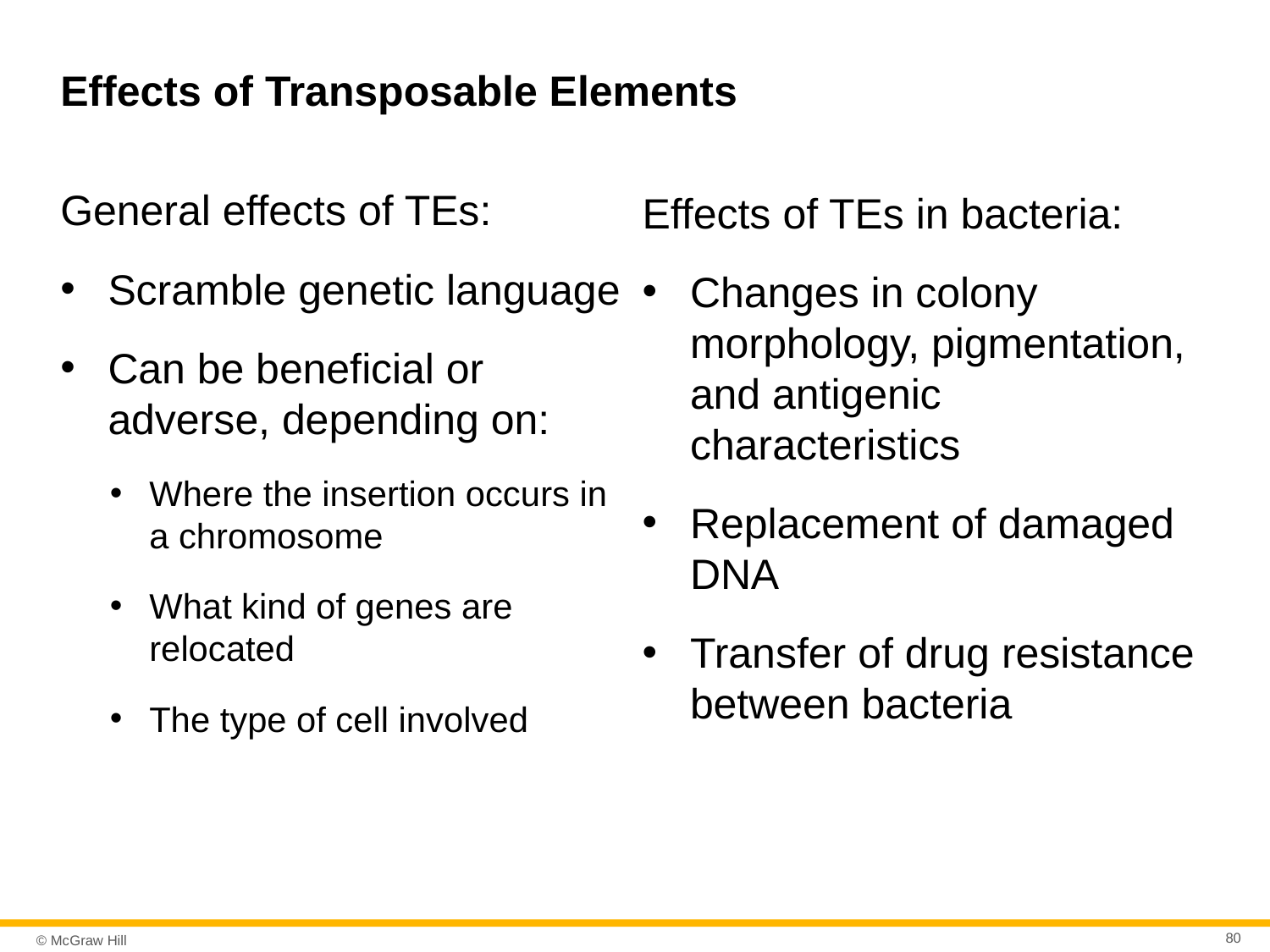

# Effects of Transposable Elements
General effects of TEs:
Scramble genetic language
Can be beneficial or adverse, depending on:
Where the insertion occurs in a chromosome
What kind of genes are relocated
The type of cell involved
Effects of TEs in bacteria:
Changes in colony morphology, pigmentation, and antigenic characteristics
Replacement of damaged DNA
Transfer of drug resistance between bacteria